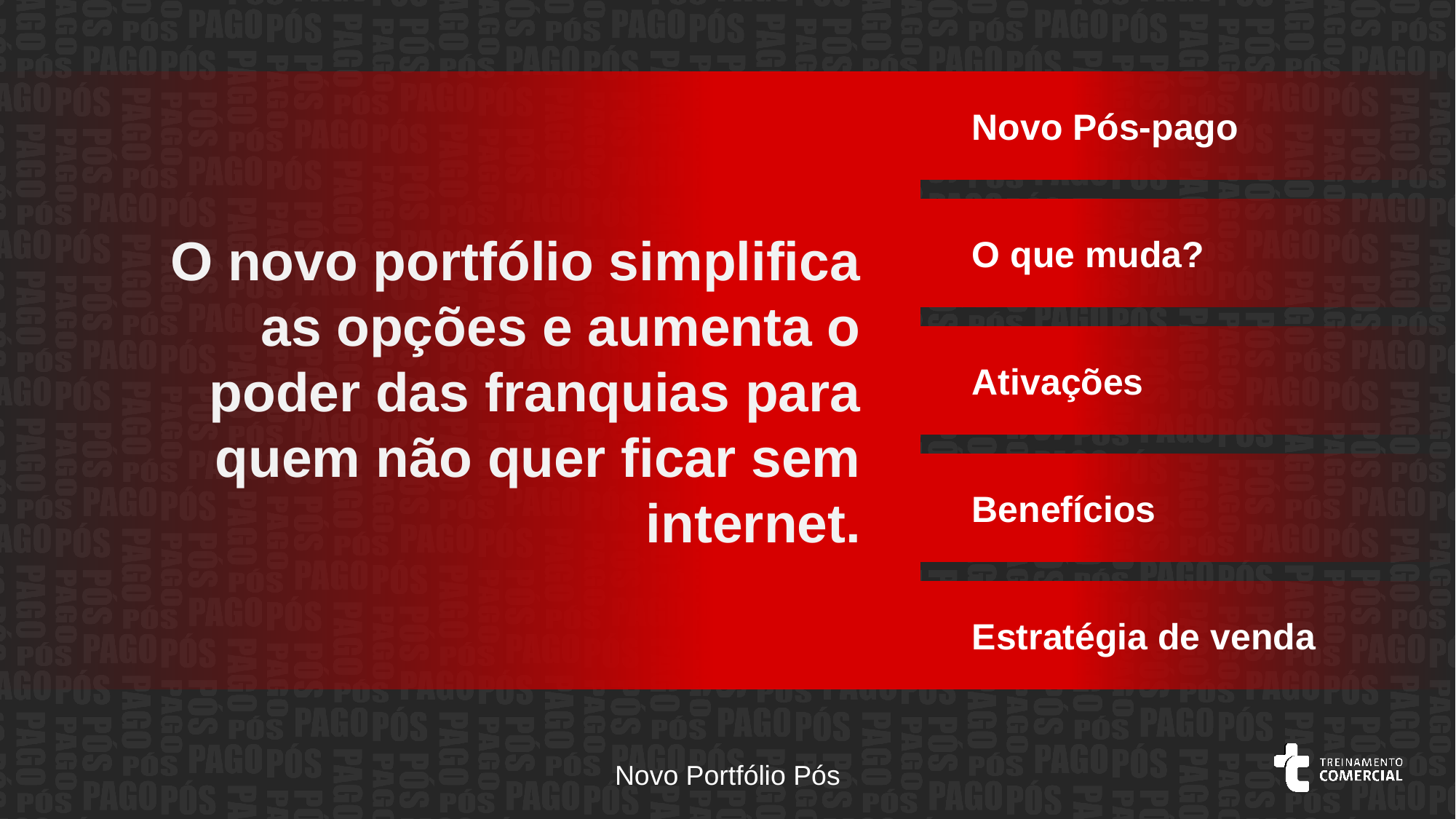

Novo Pós-pago
O que muda?
O novo portfólio simplifica as opções e aumenta o poder das franquias para quem não quer ficar sem internet.
Ativações
Benefícios
Estratégia de venda